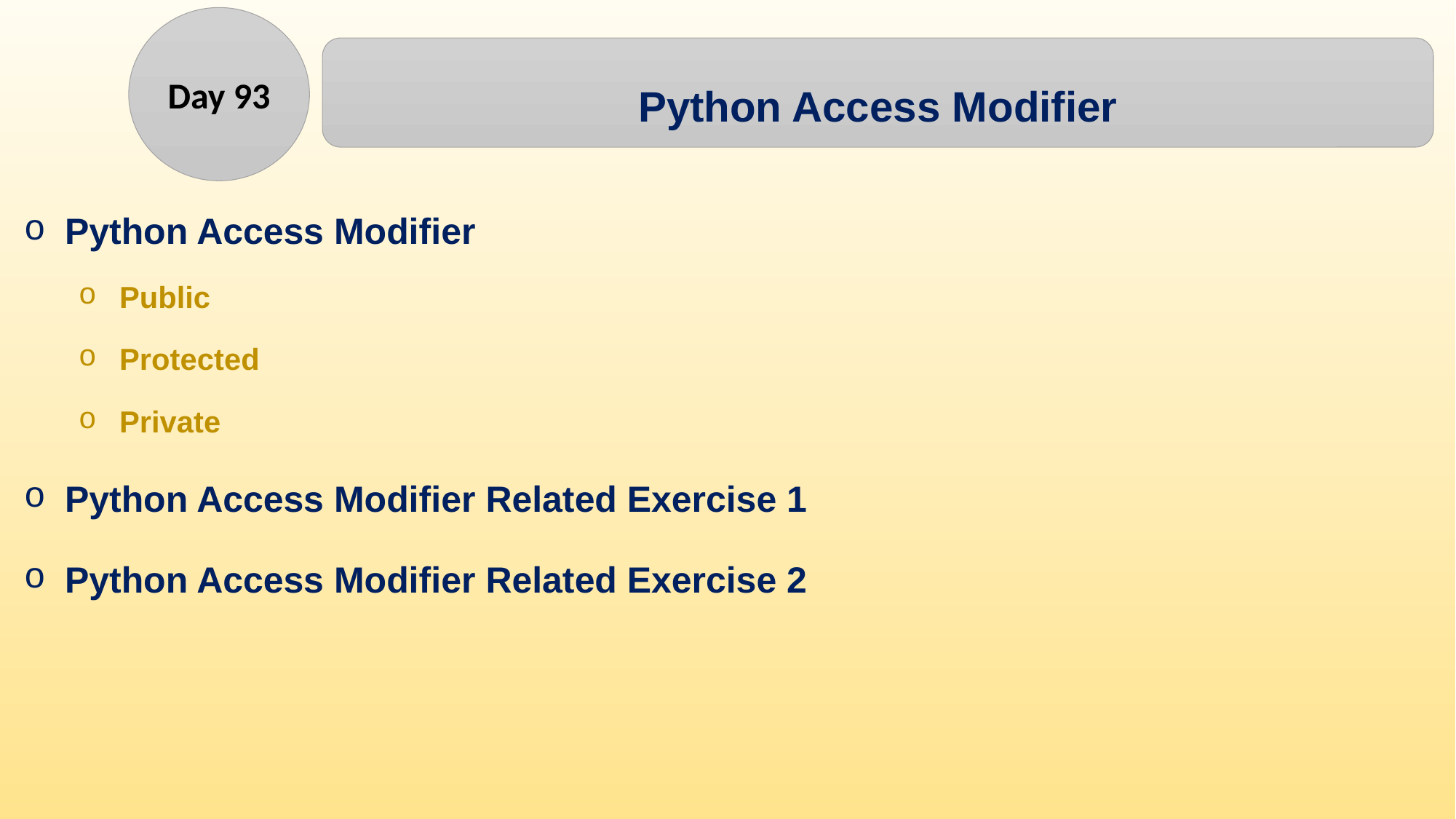

Day 93
Python Access Modifier
Python Access Modifier
Public
Protected
Private
Python Access Modifier Related Exercise 1
Python Access Modifier Related Exercise 2